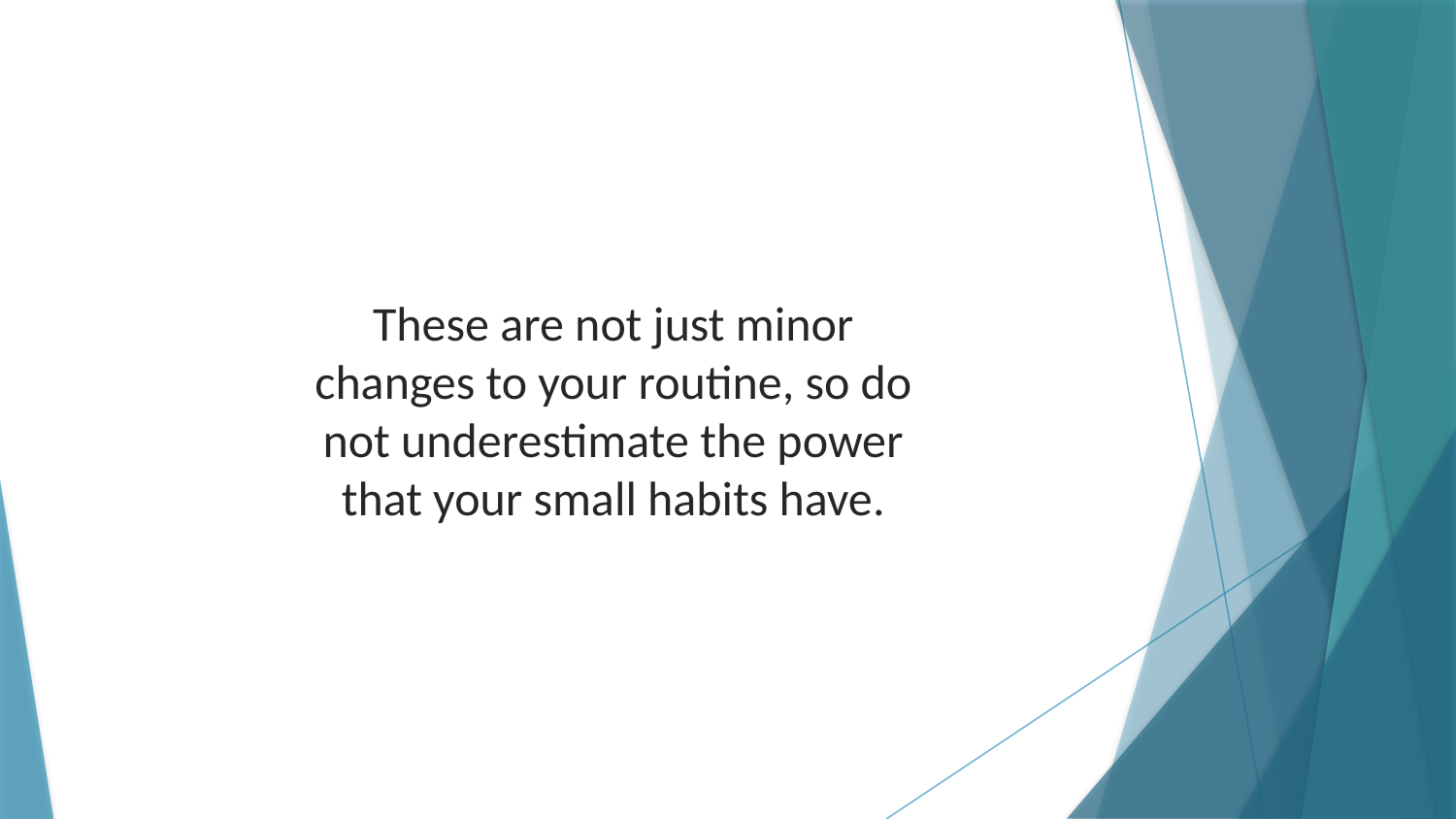

These are not just minor changes to your routine, so do not underestimate the power that your small habits have.